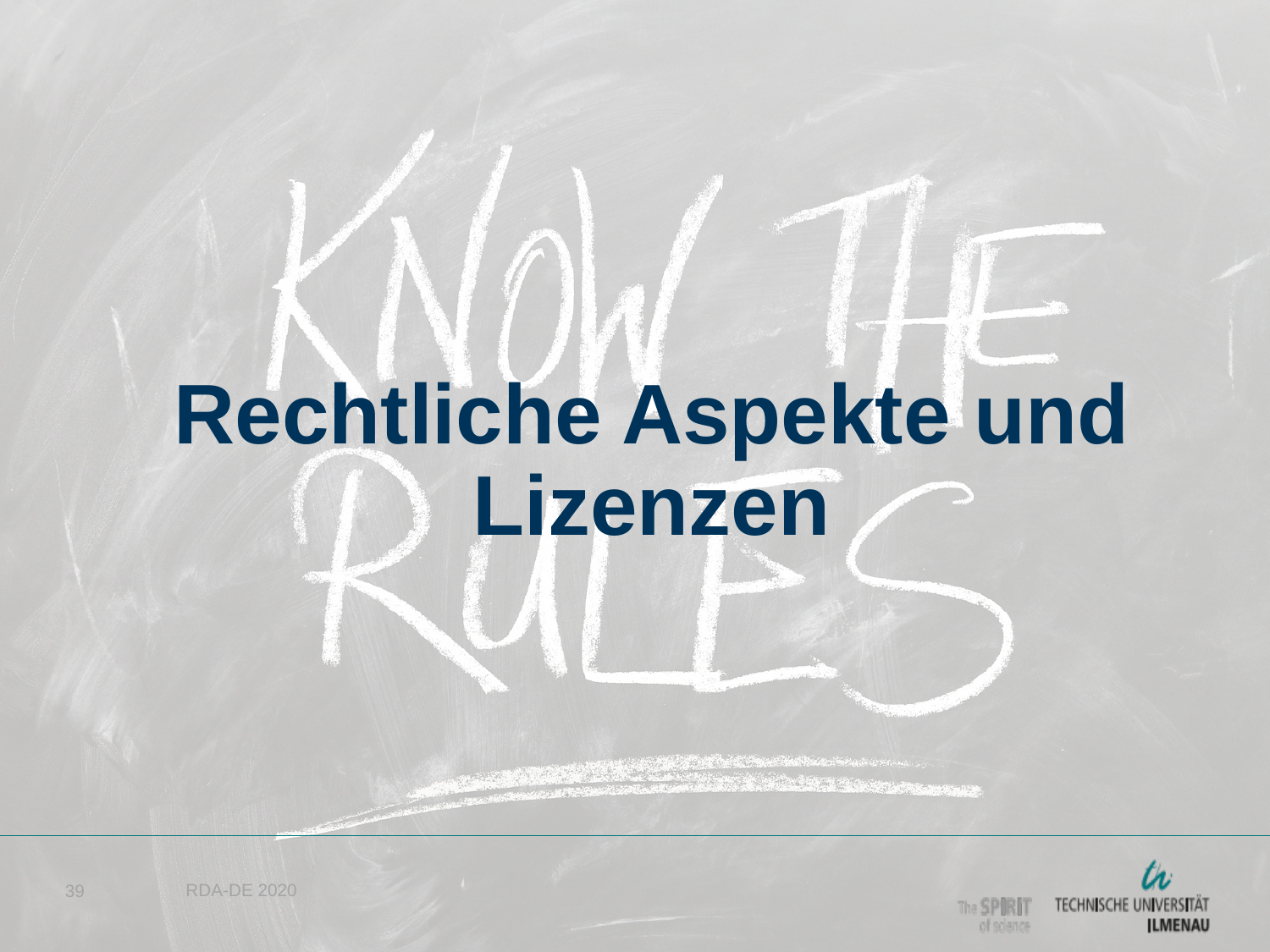

# Rechtliche Aspekte und Lizenzen
39
RDA-DE 2020